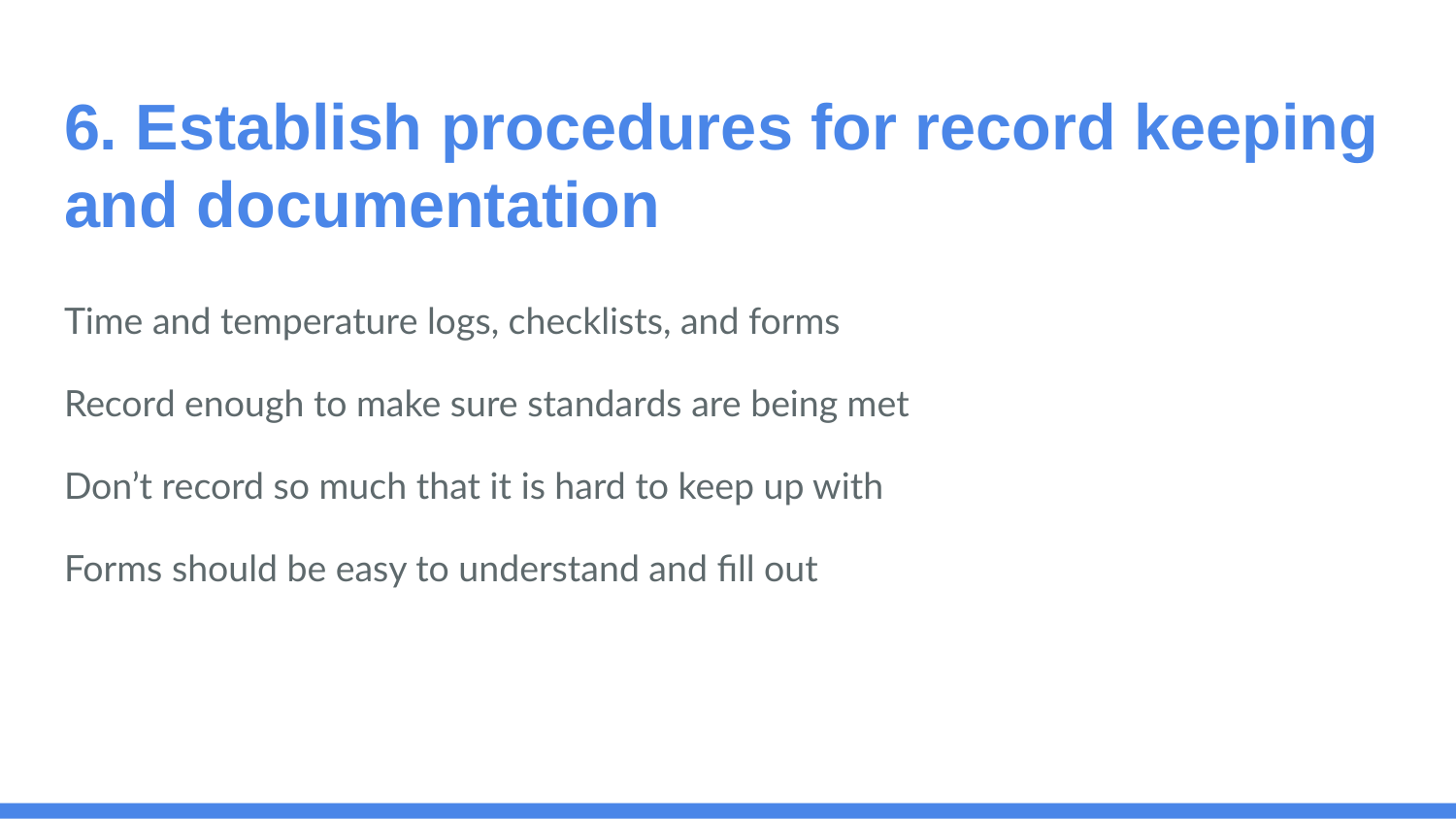

# 6. Establish procedures for record keeping and documentation
Time and temperature logs, checklists, and forms
Record enough to make sure standards are being met
Don’t record so much that it is hard to keep up with
Forms should be easy to understand and fill out